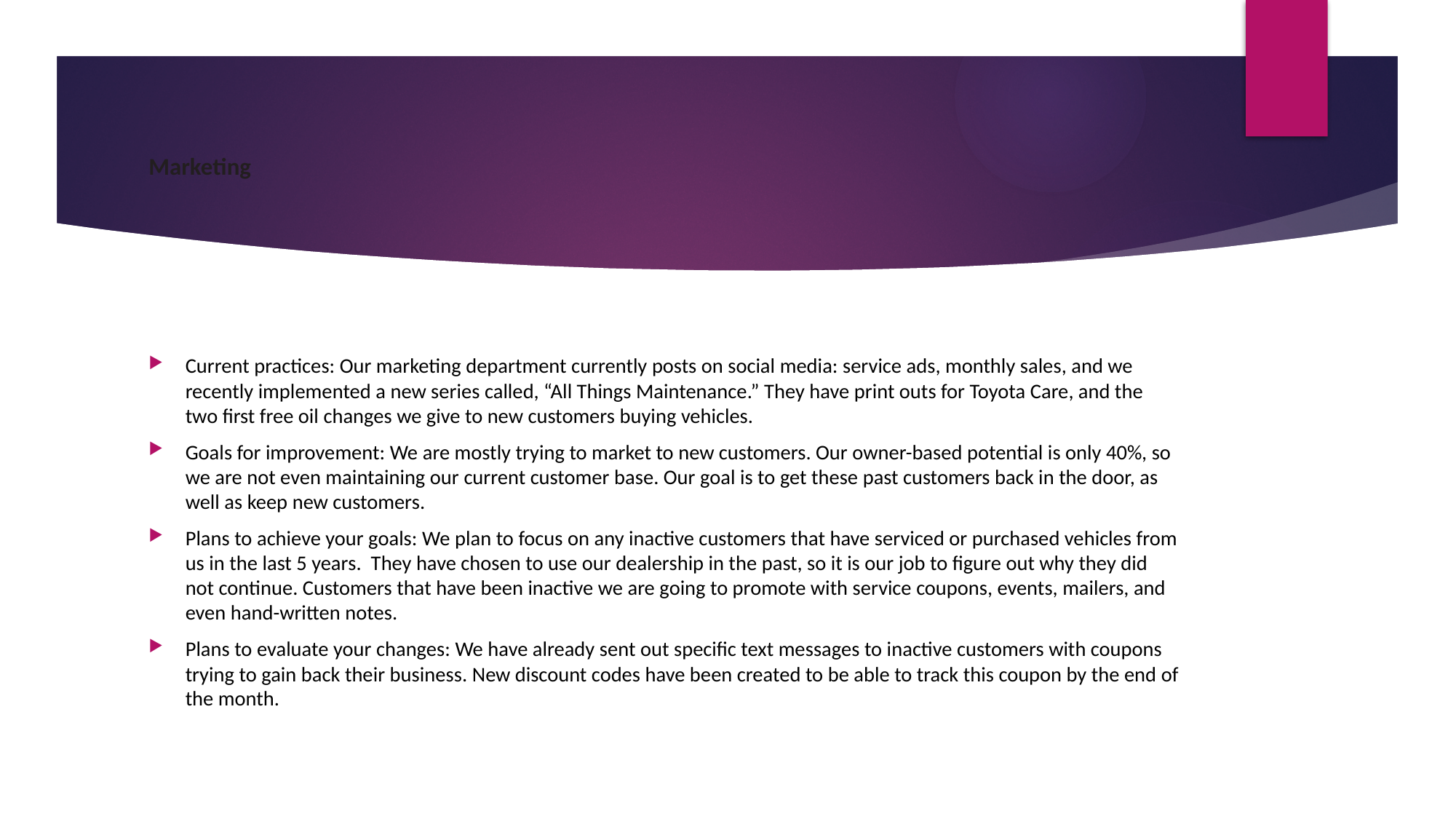

# Marketing

Current practices: Our marketing department currently posts on social media: service ads, monthly sales, and we recently implemented a new series called, “All Things Maintenance.” They have print outs for Toyota Care, and the two first free oil changes we give to new customers buying vehicles.
Goals for improvement: We are mostly trying to market to new customers. Our owner-based potential is only 40%, so we are not even maintaining our current customer base. Our goal is to get these past customers back in the door, as well as keep new customers.
Plans to achieve your goals: We plan to focus on any inactive customers that have serviced or purchased vehicles from us in the last 5 years.  They have chosen to use our dealership in the past, so it is our job to figure out why they did not continue. Customers that have been inactive we are going to promote with service coupons, events, mailers, and even hand-written notes.
Plans to evaluate your changes: We have already sent out specific text messages to inactive customers with coupons trying to gain back their business. New discount codes have been created to be able to track this coupon by the end of the month.